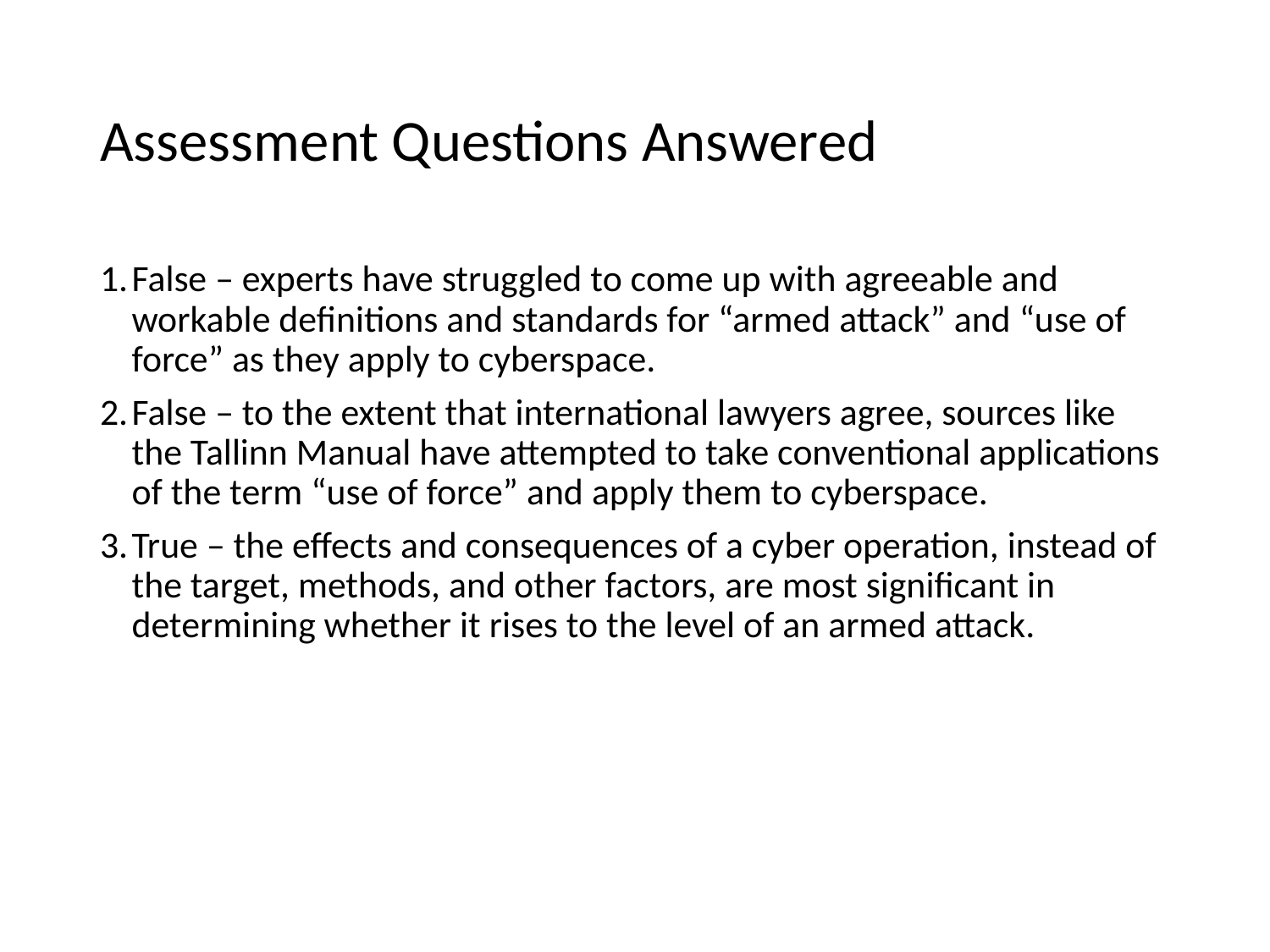

# Assessment Questions Answered
False – experts have struggled to come up with agreeable and workable definitions and standards for “armed attack” and “use of force” as they apply to cyberspace.
False – to the extent that international lawyers agree, sources like the Tallinn Manual have attempted to take conventional applications of the term “use of force” and apply them to cyberspace.
True – the effects and consequences of a cyber operation, instead of the target, methods, and other factors, are most significant in determining whether it rises to the level of an armed attack.